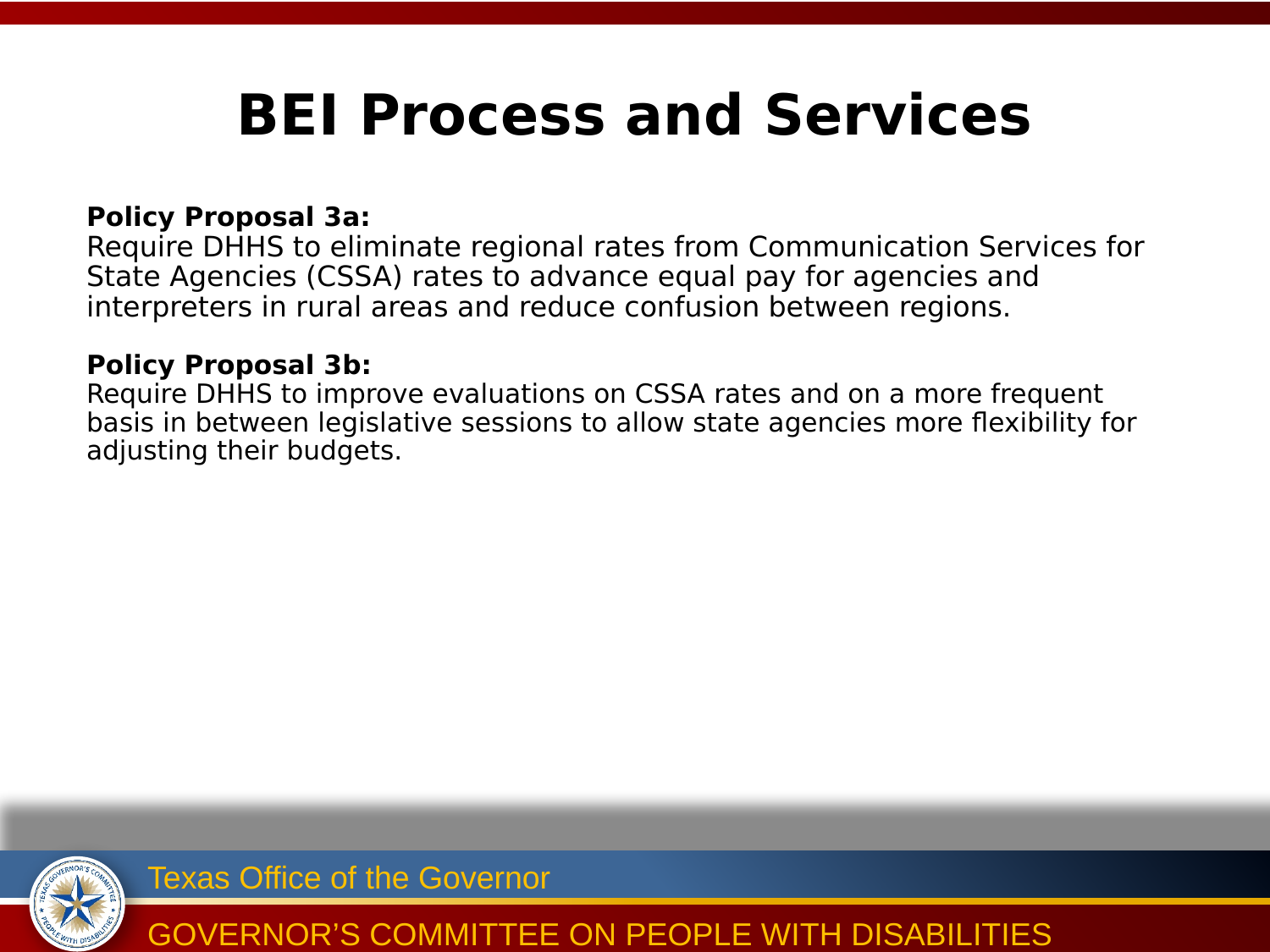

# BEI Process and Services
Policy Proposal 3a:
Require DHHS to eliminate regional rates from Communication Services for State Agencies (CSSA) rates to advance equal pay for agencies and interpreters in rural areas and reduce confusion between regions.

Policy Proposal 3b:
Require DHHS to improve evaluations on CSSA rates and on a more frequent basis in between legislative sessions to allow state agencies more flexibility for adjusting their budgets.